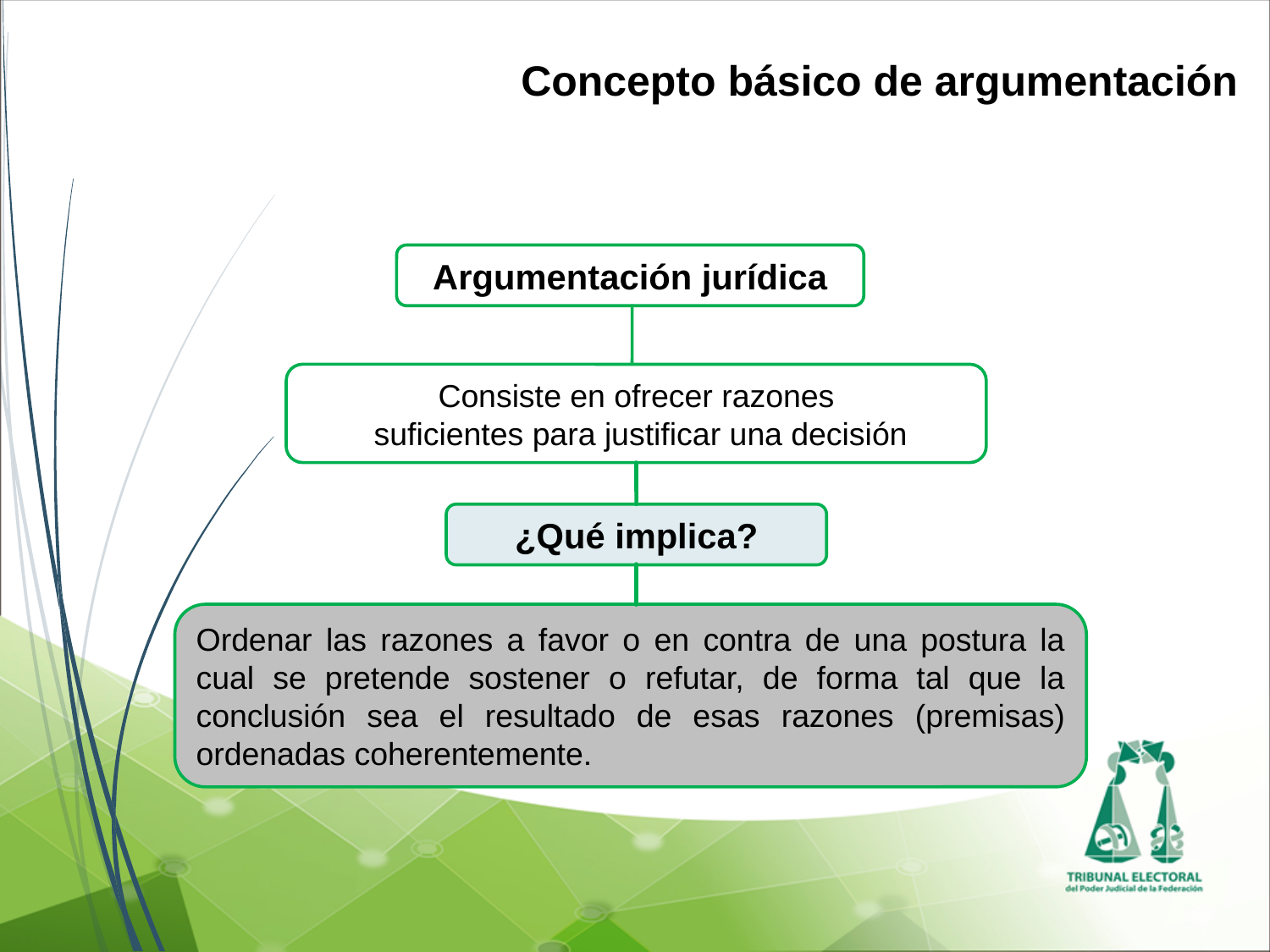

Concepto básico de argumentación
Argumentación jurídica

Consiste en ofrecer razones
 suficientes para justificar una decisión
¿Qué implica?
Ordenar las razones a favor o en contra de una postura la cual se pretende sostener o refutar, de forma tal que la conclusión sea el resultado de esas razones (premisas) ordenadas coherentemente.